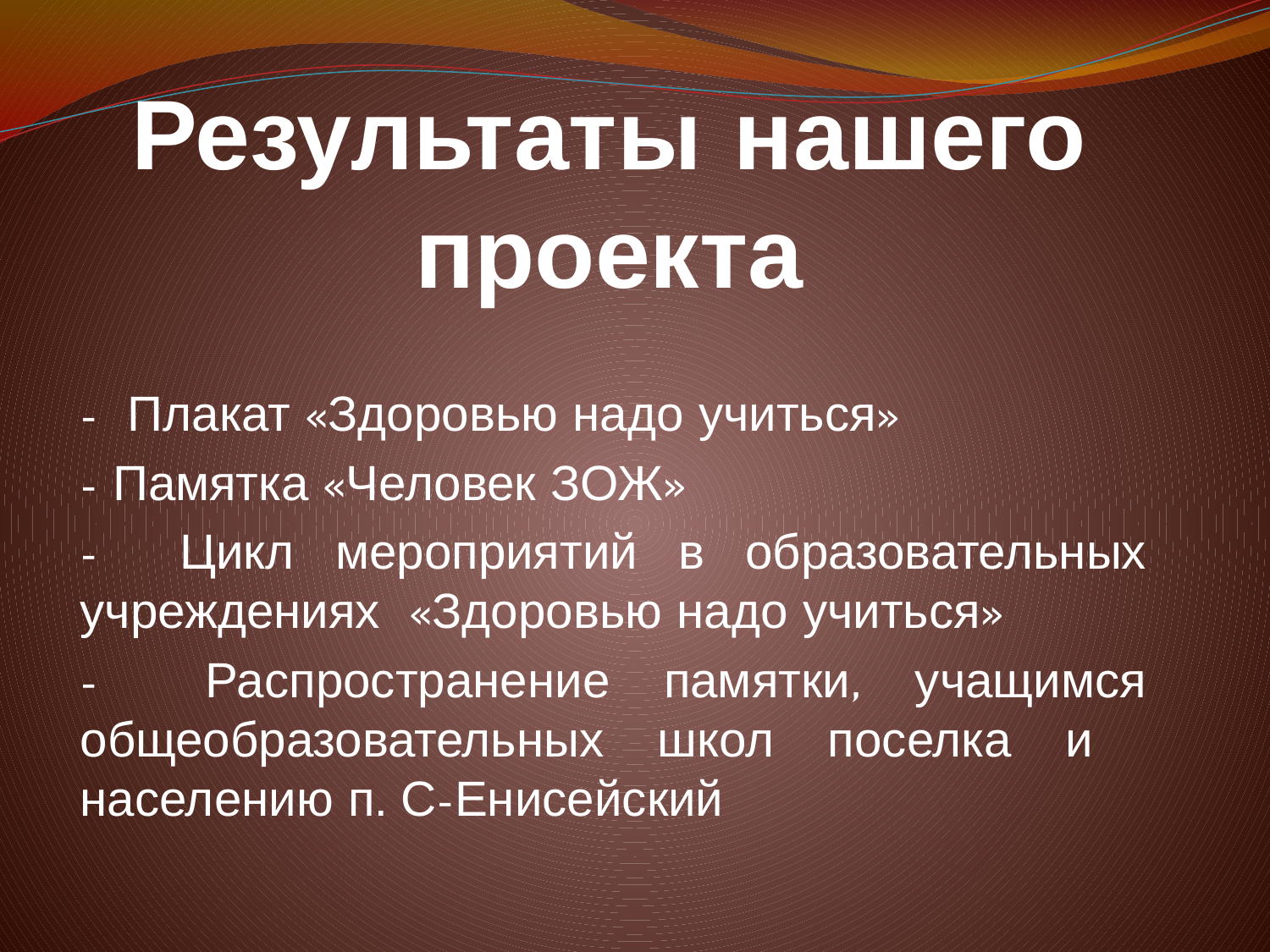

# Результаты нашего проекта
-  Плакат «Здоровью надо учиться»
- Памятка «Человек ЗОЖ»
-  Цикл мероприятий в образовательных учреждениях  «Здоровью надо учиться»
-  Распространение памятки, учащимся общеобразовательных школ поселка и  населению п. С-Енисейский